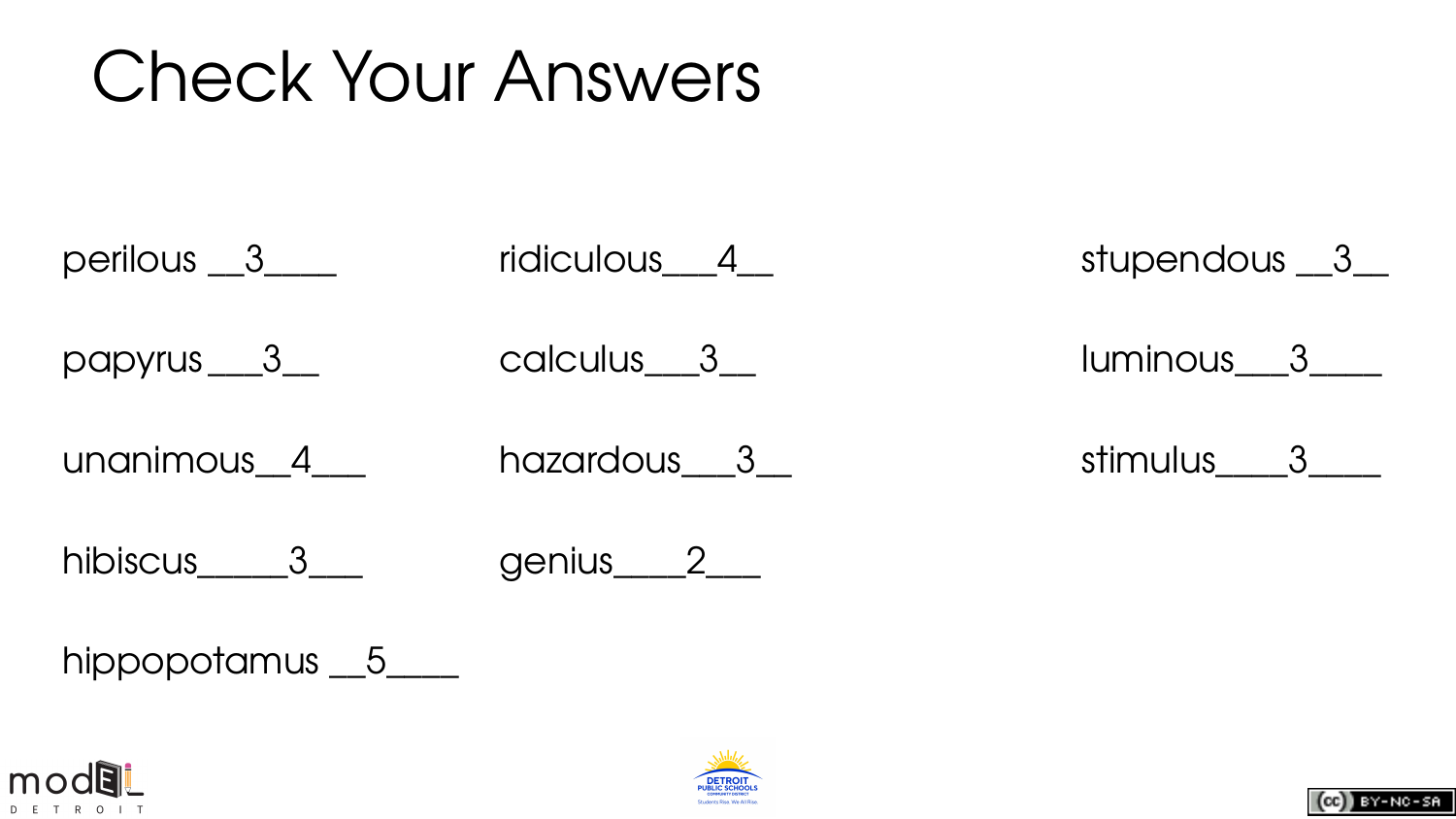

# Check Your Answers
perilous 	__3____		ridiculous___4__			stupendous __3__

papyrus	___3__		calculus	___3__			luminous___3____

unanimous__4___	hazardous___3__		stimulus____3____

hibiscus_____3___	genius____2___

hippopotamus __5____